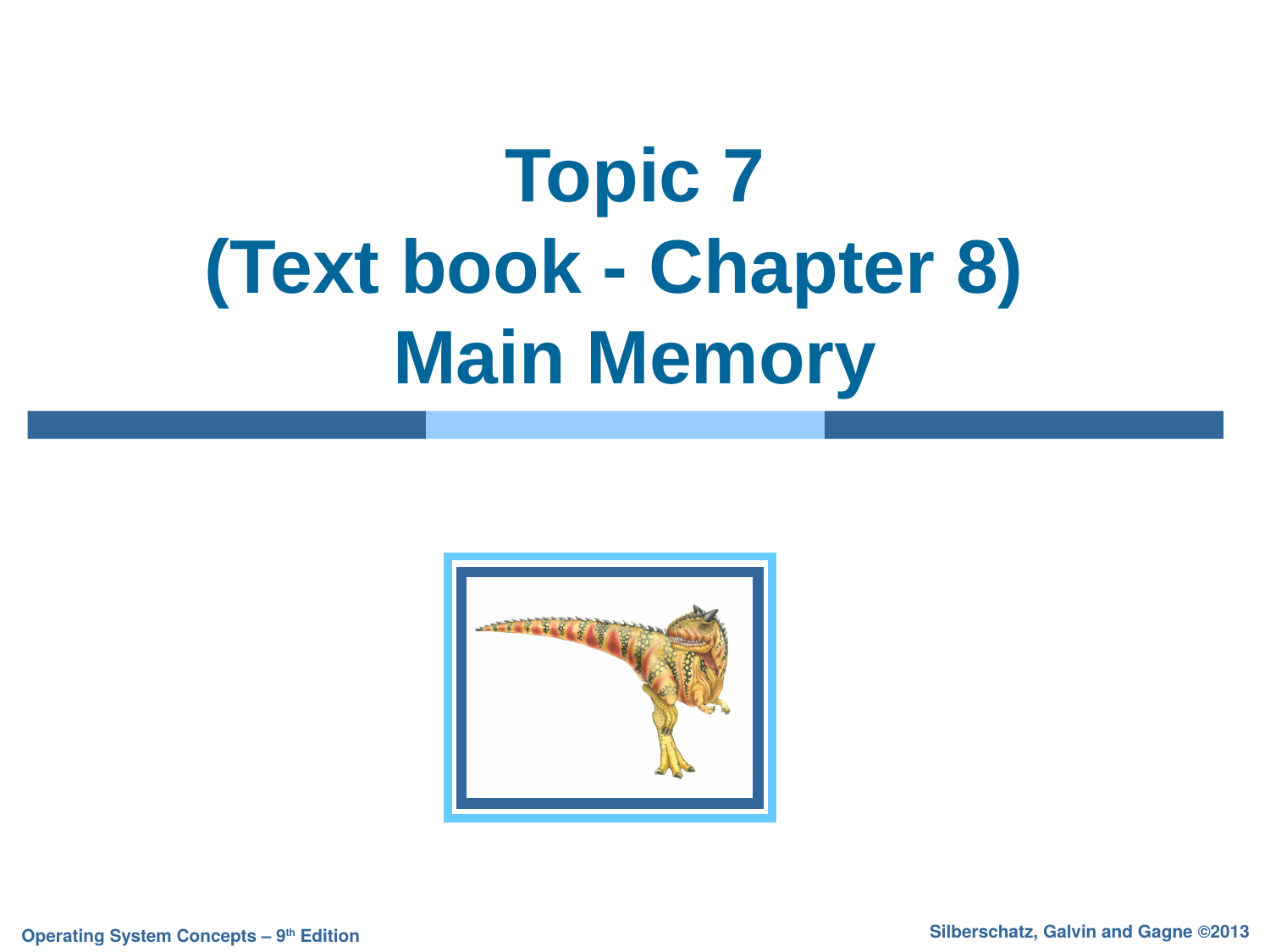

# Topic 7 (Text book - Chapter 8) Main Memory